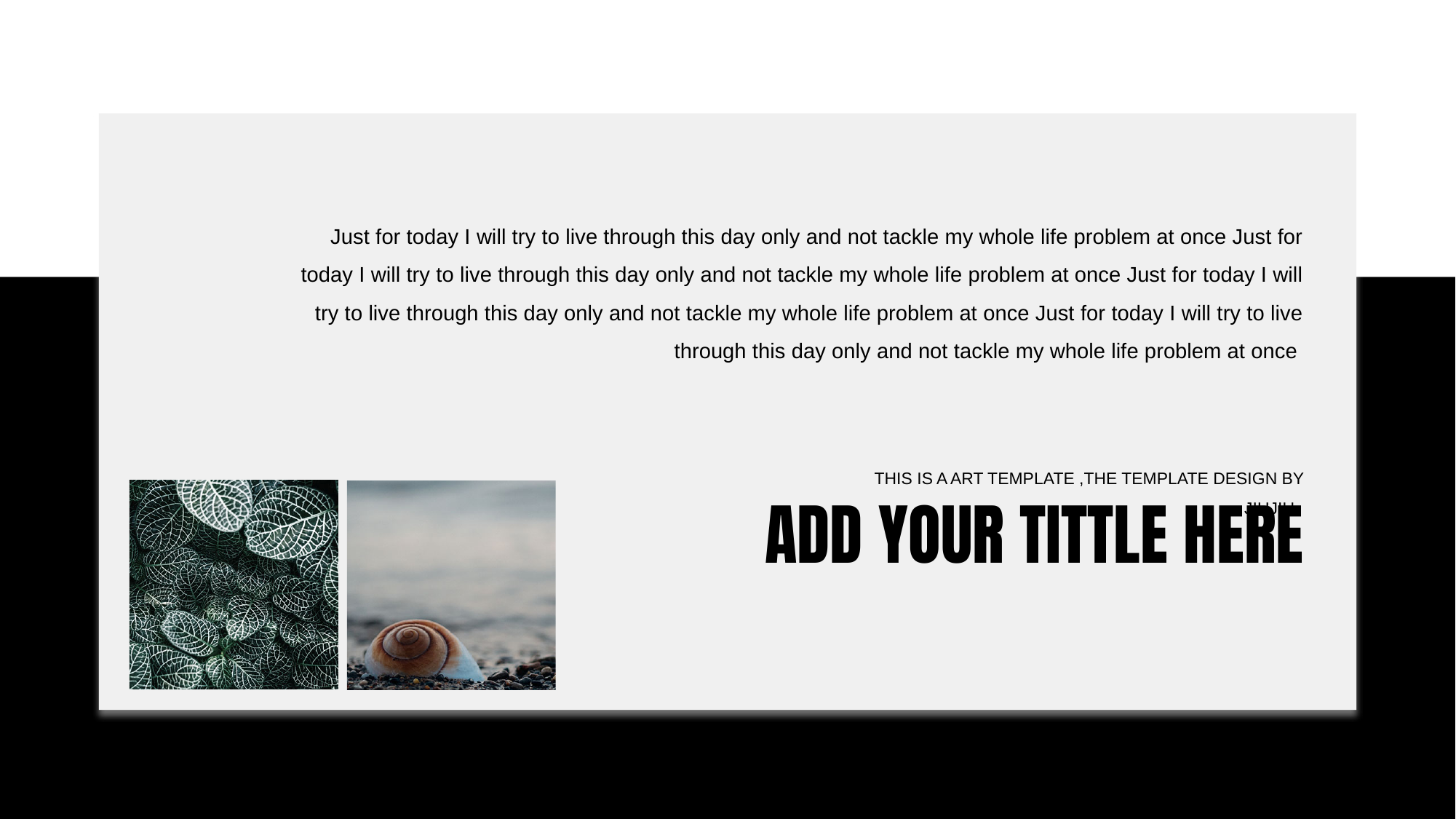

Just for today I will try to live through this day only and not tackle my whole life problem at once Just for today I will try to live through this day only and not tackle my whole life problem at once Just for today I will try to live through this day only and not tackle my whole life problem at once Just for today I will try to live through this day only and not tackle my whole life problem at once

THIS IS A ART TEMPLATE ,THE TEMPLATE DESIGN BY JIUJIU.

ADD YOUR TITTLE HERE